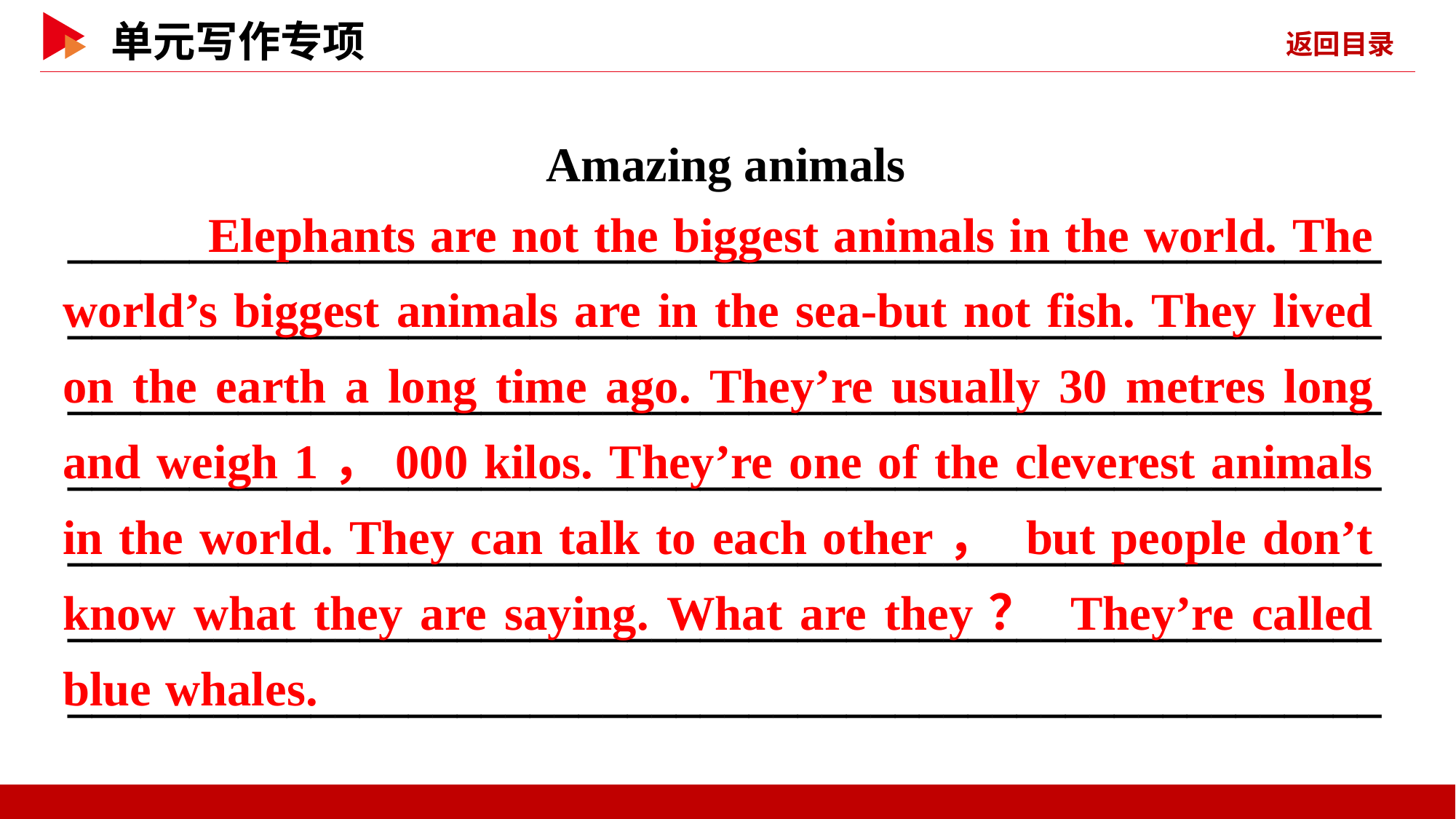

Amazing animals
__________________________________________________________________________________________________________________________________________________________________________________________________________________________________________________________________________________________________________________________________________________________________________________________
           Elephants are not the biggest animals in the world. The world’s biggest animals are in the sea-but not fish. They lived on the earth a long time ago. They’re usually 30 metres long and weigh 1，000 kilos. They’re one of the cleverest animals in the world. They can talk to each other， but people don’t know what they are saying. What are they？ They’re called blue whales.